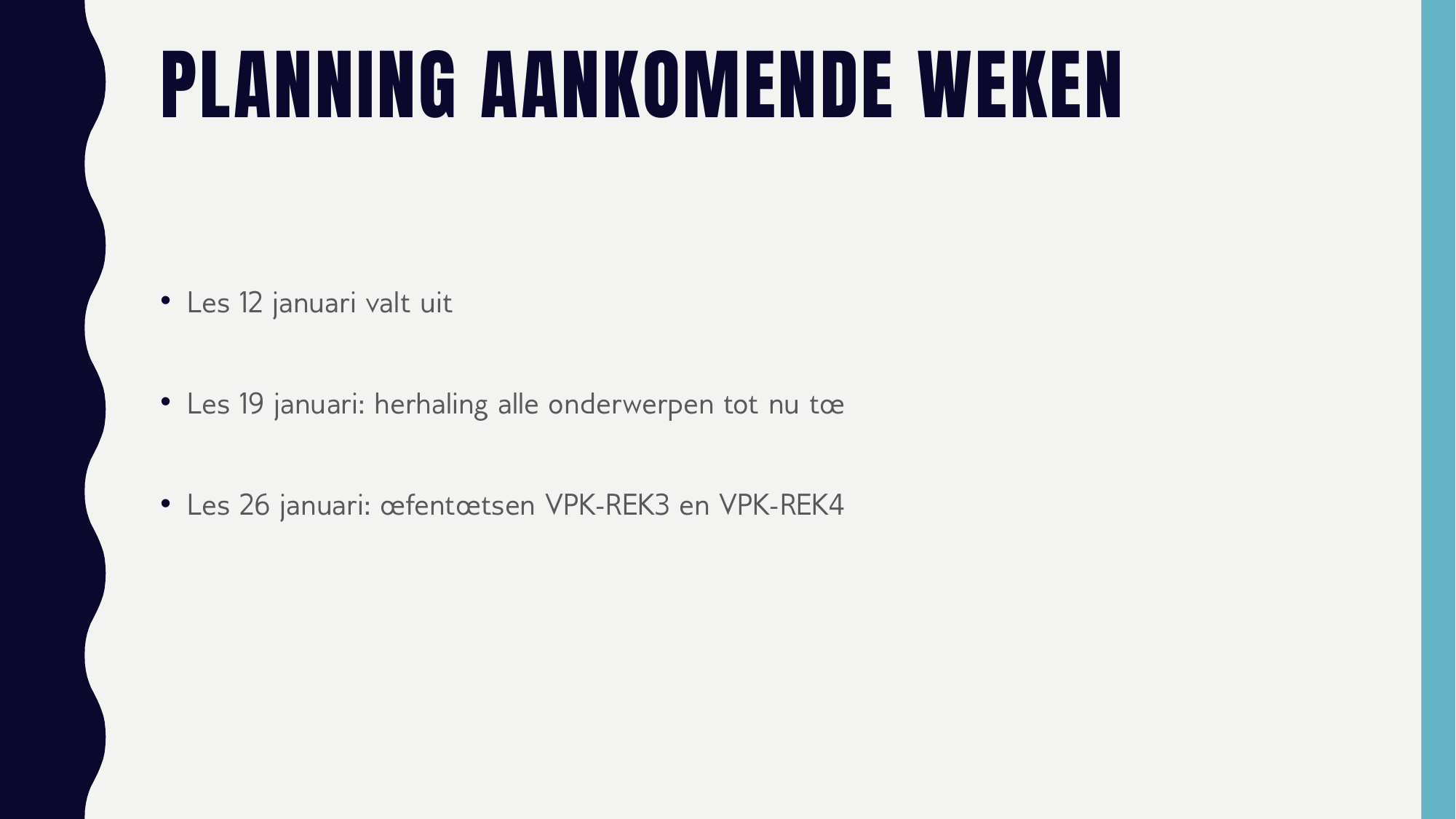

# Planning aankomende weken
Les 12 januari valt uit

Les 19 januari: herhaling alle onderwerpen tot nu toe

Les 26 januari: oefentoetsen VPK-REK3 en VPK-REK4